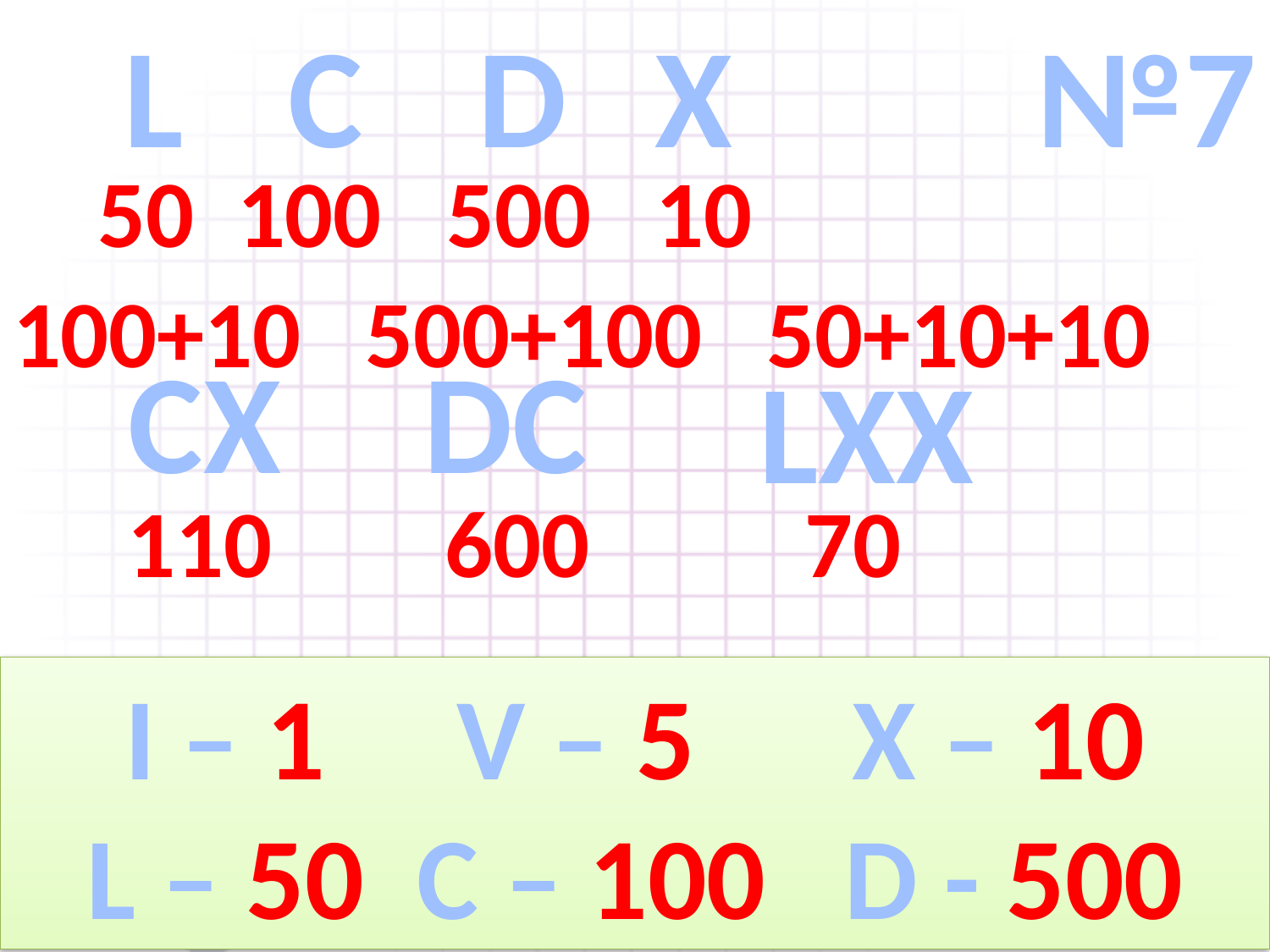

L
C
D
X
№7
50  100   500   10
100+10   500+100   50+10+10
CX
DC
LXX
110        600          70
I – 1     V – 5      X – 10
L – 50  C – 100   D - 500